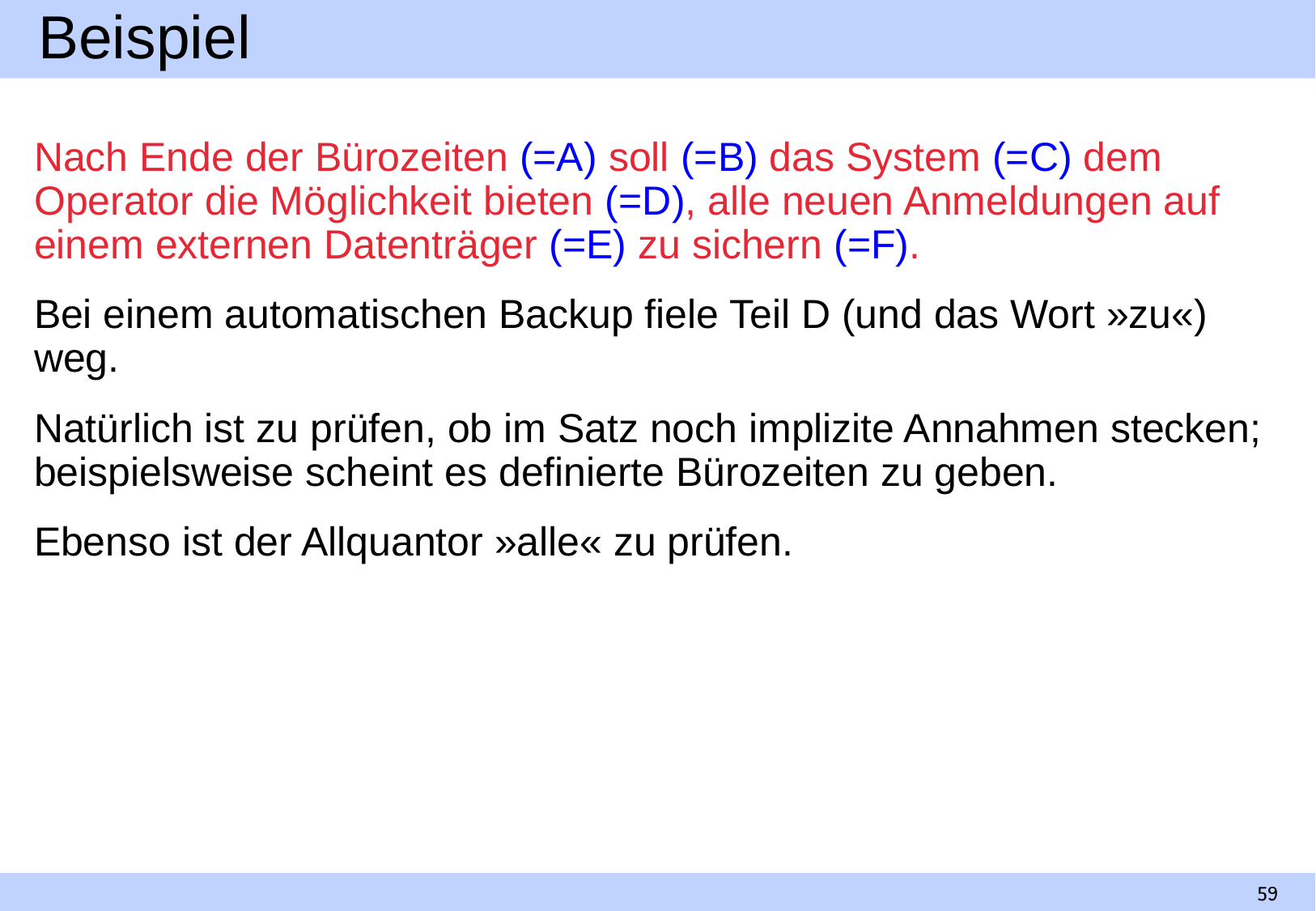

# Beispiel
Nach Ende der Bürozeiten (=A) soll (=B) das System (=C) dem Operator die Möglichkeit bieten (=D), alle neuen Anmeldungen auf einem externen Datenträger (=E) zu sichern (=F).
Bei einem automatischen Backup fiele Teil D (und das Wort »zu«) weg.
Natürlich ist zu prüfen, ob im Satz noch implizite Annahmen stecken; beispielsweise scheint es definierte Bürozeiten zu geben.
Ebenso ist der Allquantor »alle« zu prüfen.
59